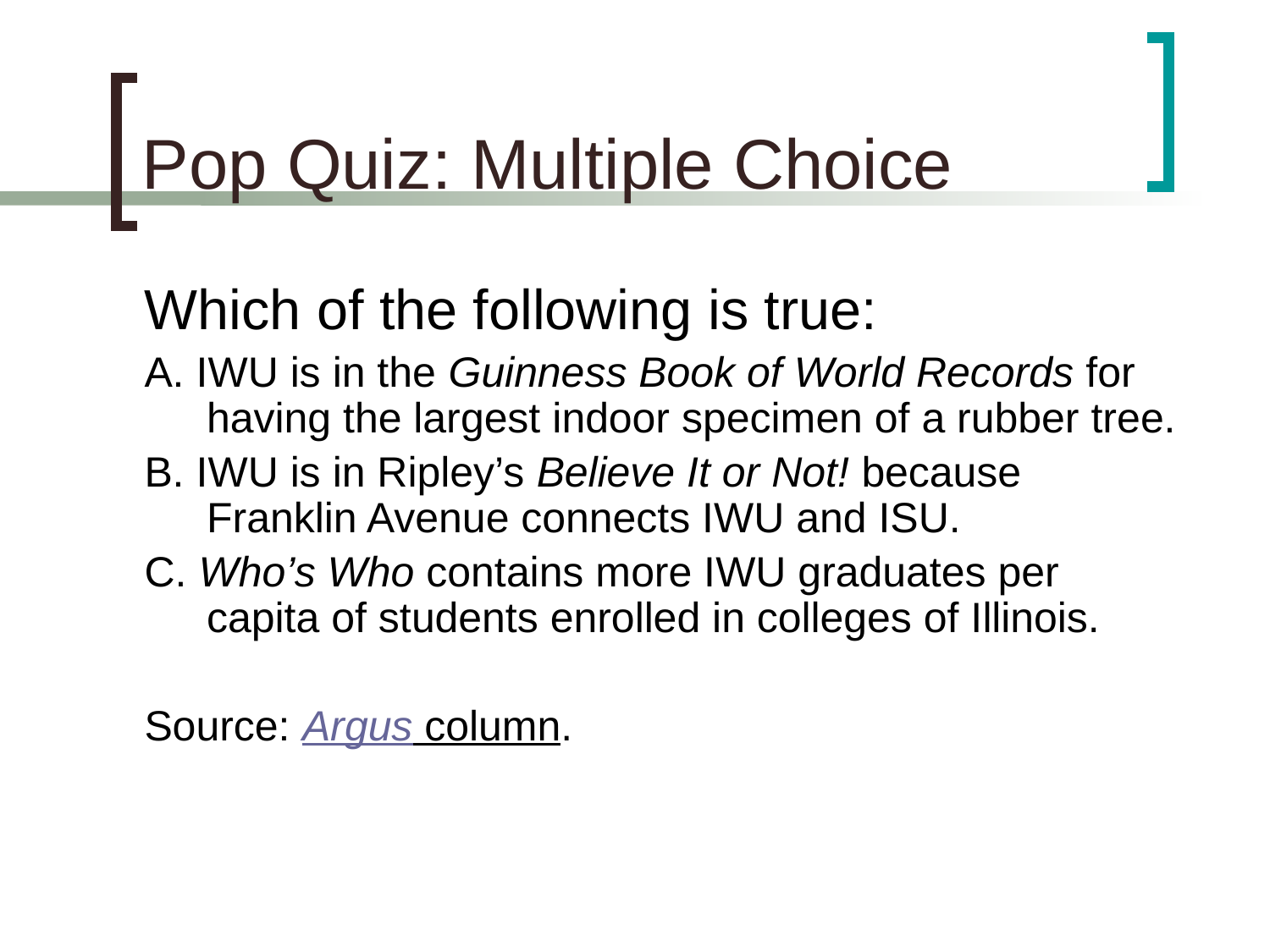

# Pop Quiz: Multiple Choice
Which of the following is true:
A. IWU is in the Guinness Book of World Records for having the largest indoor specimen of a rubber tree.
B. IWU is in Ripley’s Believe It or Not! because Franklin Avenue connects IWU and ISU.
C. Who’s Who contains more IWU graduates per capita of students enrolled in colleges of Illinois.

Source: Argus column.